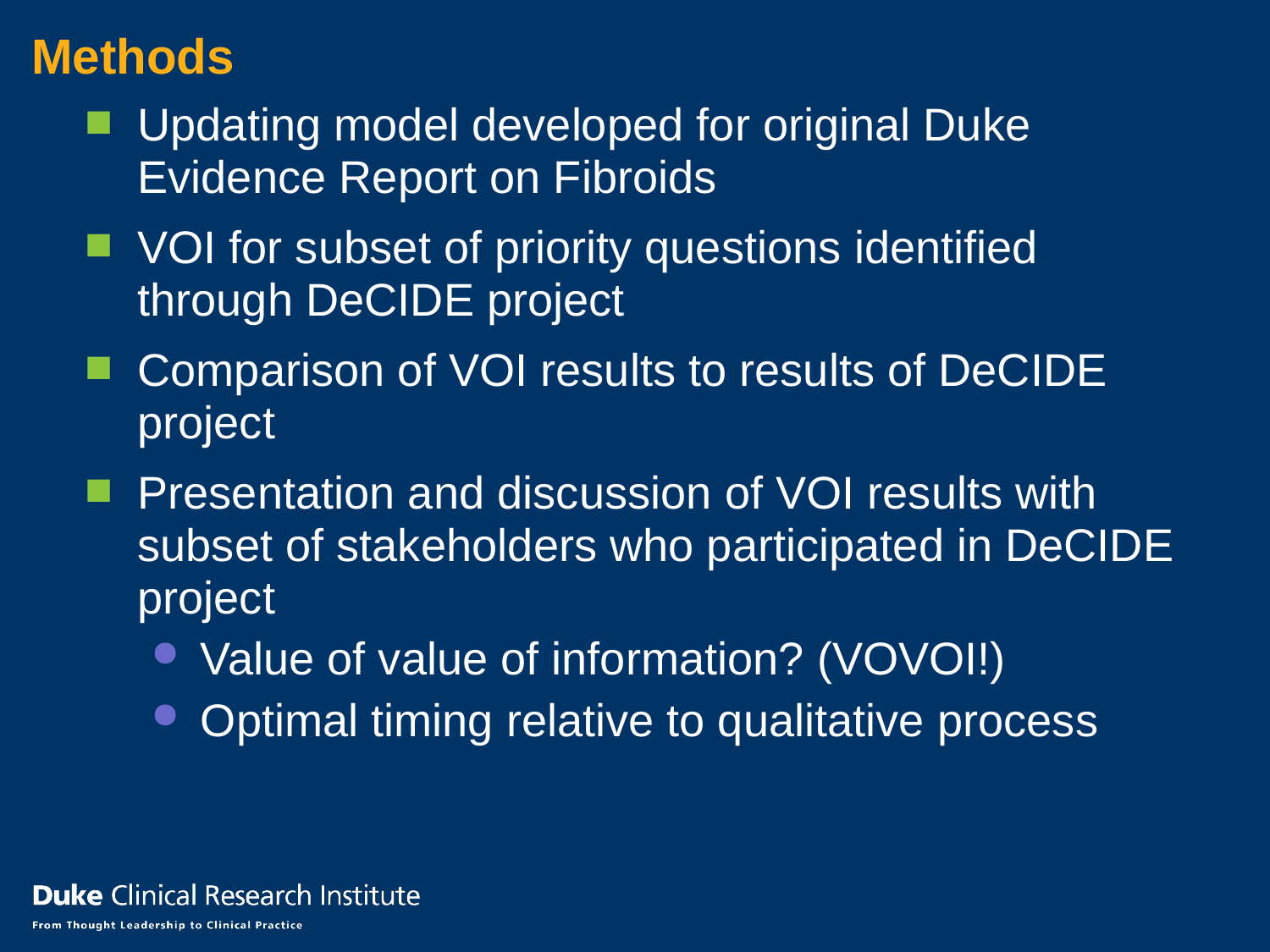

# Methods
Updating model developed for original Duke Evidence Report on Fibroids
VOI for subset of priority questions identified through DeCIDE project
Comparison of VOI results to results of DeCIDE project
Presentation and discussion of VOI results with subset of stakeholders who participated in DeCIDE project
Value of value of information? (VOVOI!)
Optimal timing relative to qualitative process